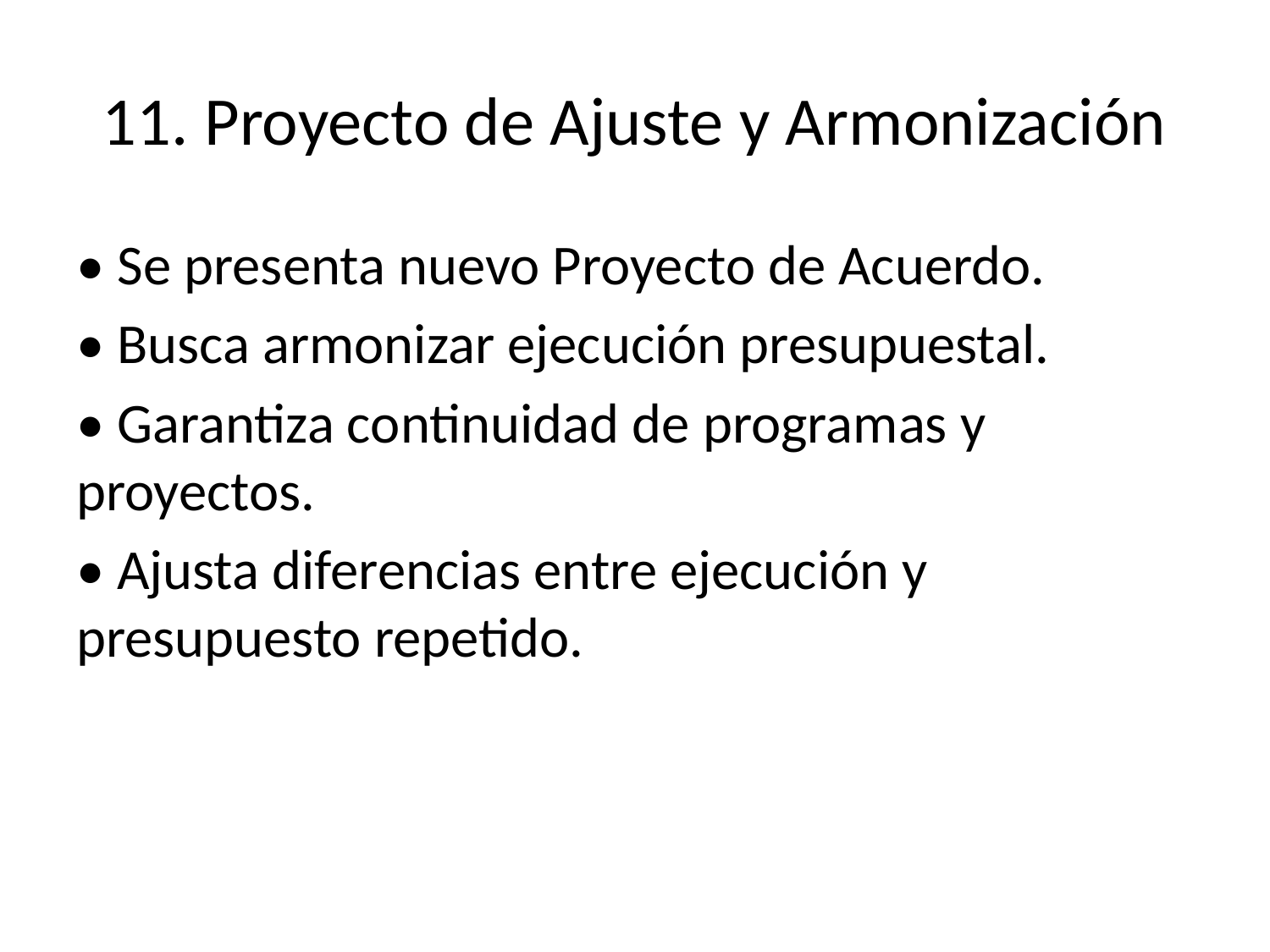

# 11. Proyecto de Ajuste y Armonización
• Se presenta nuevo Proyecto de Acuerdo.
• Busca armonizar ejecución presupuestal.
• Garantiza continuidad de programas y proyectos.
• Ajusta diferencias entre ejecución y presupuesto repetido.